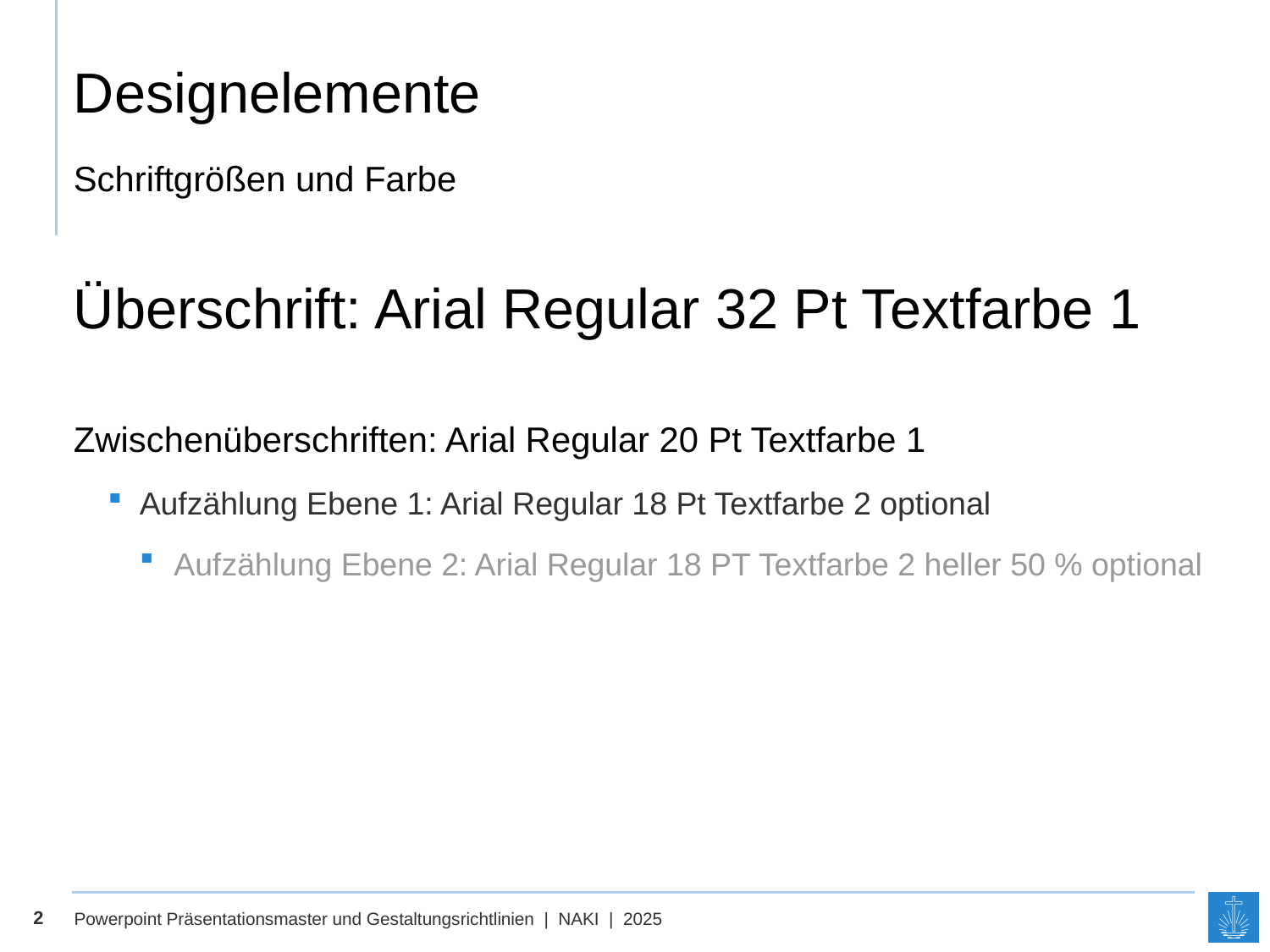

# Designelemente
Schriftgrößen und Farbe

Überschrift: Arial Regular 32 Pt Textfarbe 1

Zwischenüberschriften: Arial Regular 20 Pt Textfarbe 1
Aufzählung Ebene 1: Arial Regular 18 Pt Textfarbe 2 optional
Aufzählung Ebene 2: Arial Regular 18 PT Textfarbe 2 heller 50 % optional